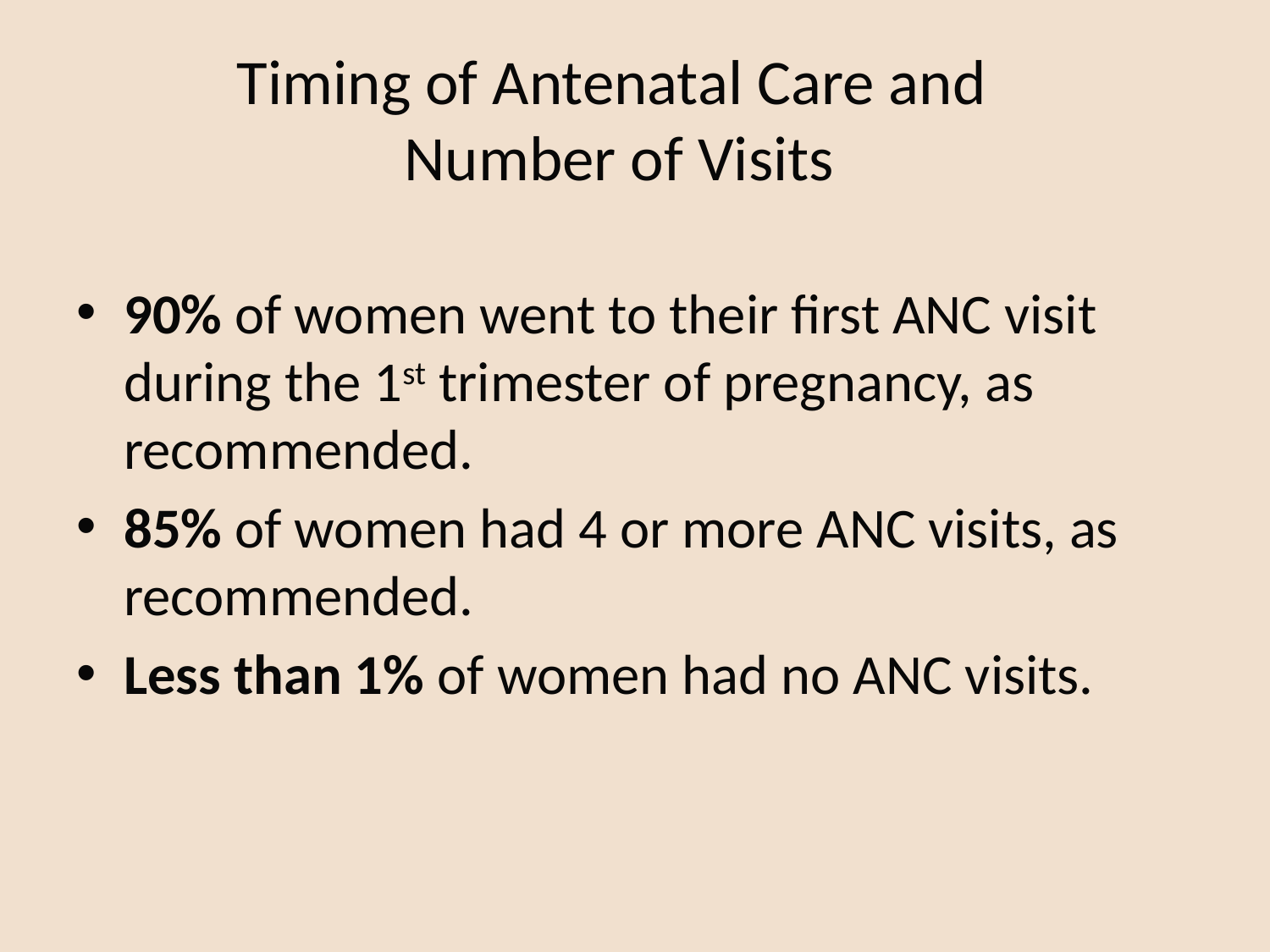

# Timing of Antenatal Care and Number of Visits
90% of women went to their first ANC visit during the 1st trimester of pregnancy, as recommended.
85% of women had 4 or more ANC visits, as recommended.
Less than 1% of women had no ANC visits.